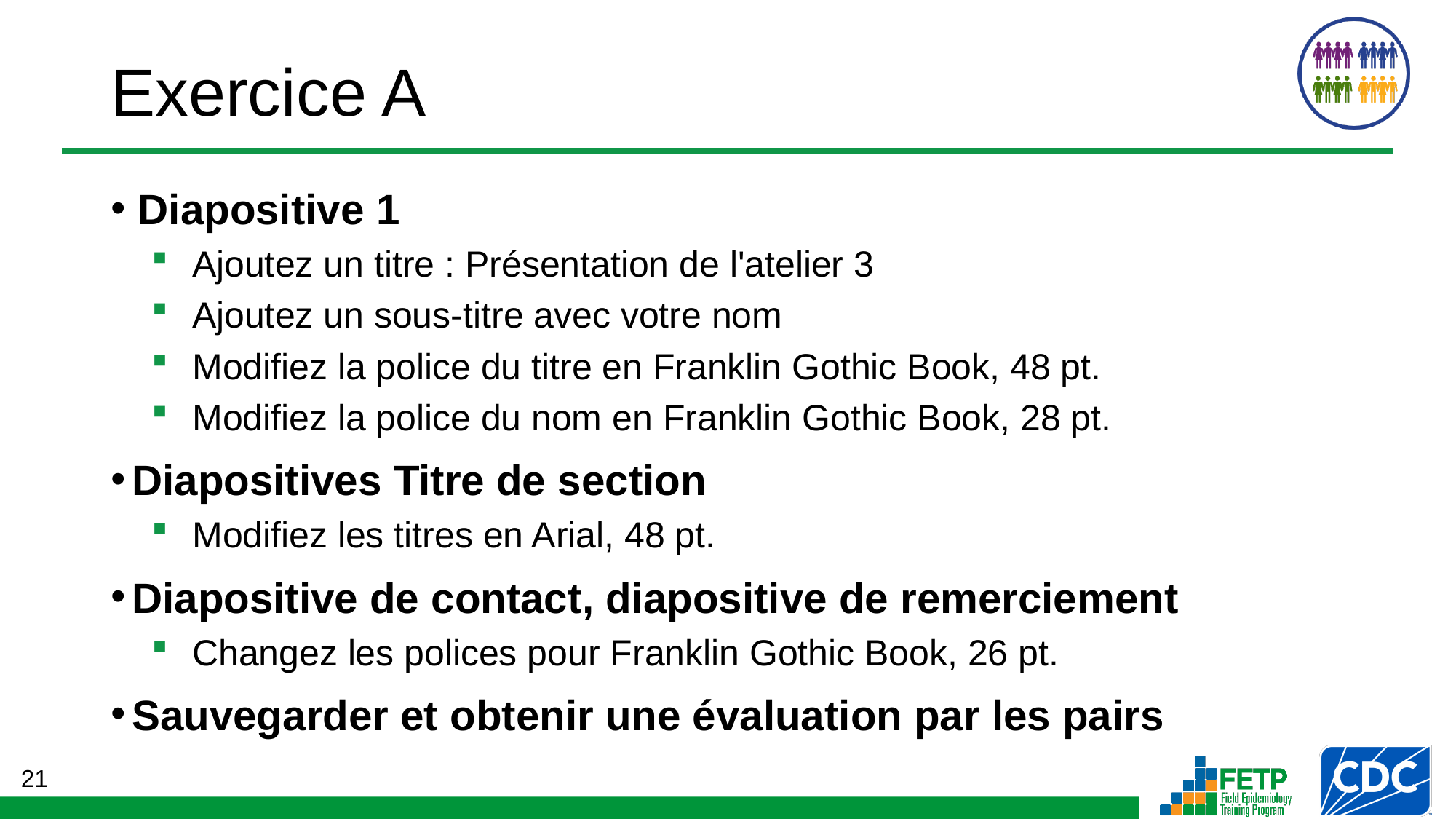

# Exercice A
Diapositive 1
Ajoutez un titre : Présentation de l'atelier 3
Ajoutez un sous-titre avec votre nom
Modifiez la police du titre en Franklin Gothic Book, 48 pt.
Modifiez la police du nom en Franklin Gothic Book, 28 pt.
Diapositives Titre de section
Modifiez les titres en Arial, 48 pt.
Diapositive de contact, diapositive de remerciement
Changez les polices pour Franklin Gothic Book, 26 pt.
Sauvegarder et obtenir une évaluation par les pairs